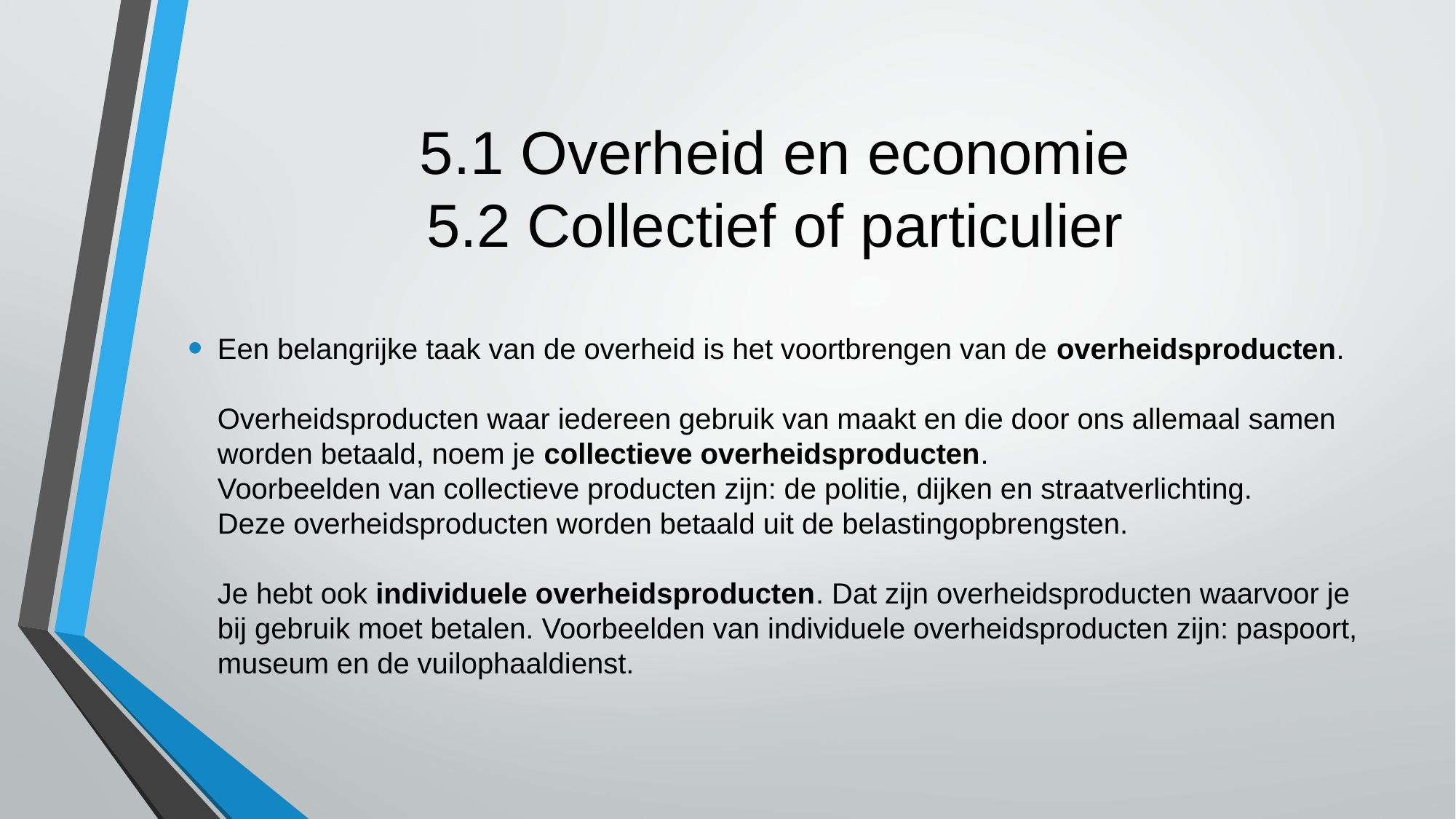

# 5.1 Overheid en economie 5.2 Collectief of particulier
Een belangrijke taak van de overheid is het voortbrengen van de overheidsproducten. 
Overheidsproducten waar iedereen gebruik van maakt en die door ons allemaal samen worden betaald, noem je collectieve overheidsproducten.
Voorbeelden van collectieve producten zijn: de politie, dijken en straatverlichting. 
Deze overheidsproducten worden betaald uit de belastingopbrengsten.
Je hebt ook individuele overheidsproducten. Dat zijn overheidsproducten waarvoor je bij gebruik moet betalen. Voorbeelden van individuele overheidsproducten zijn: paspoort, museum en de vuilophaaldienst.